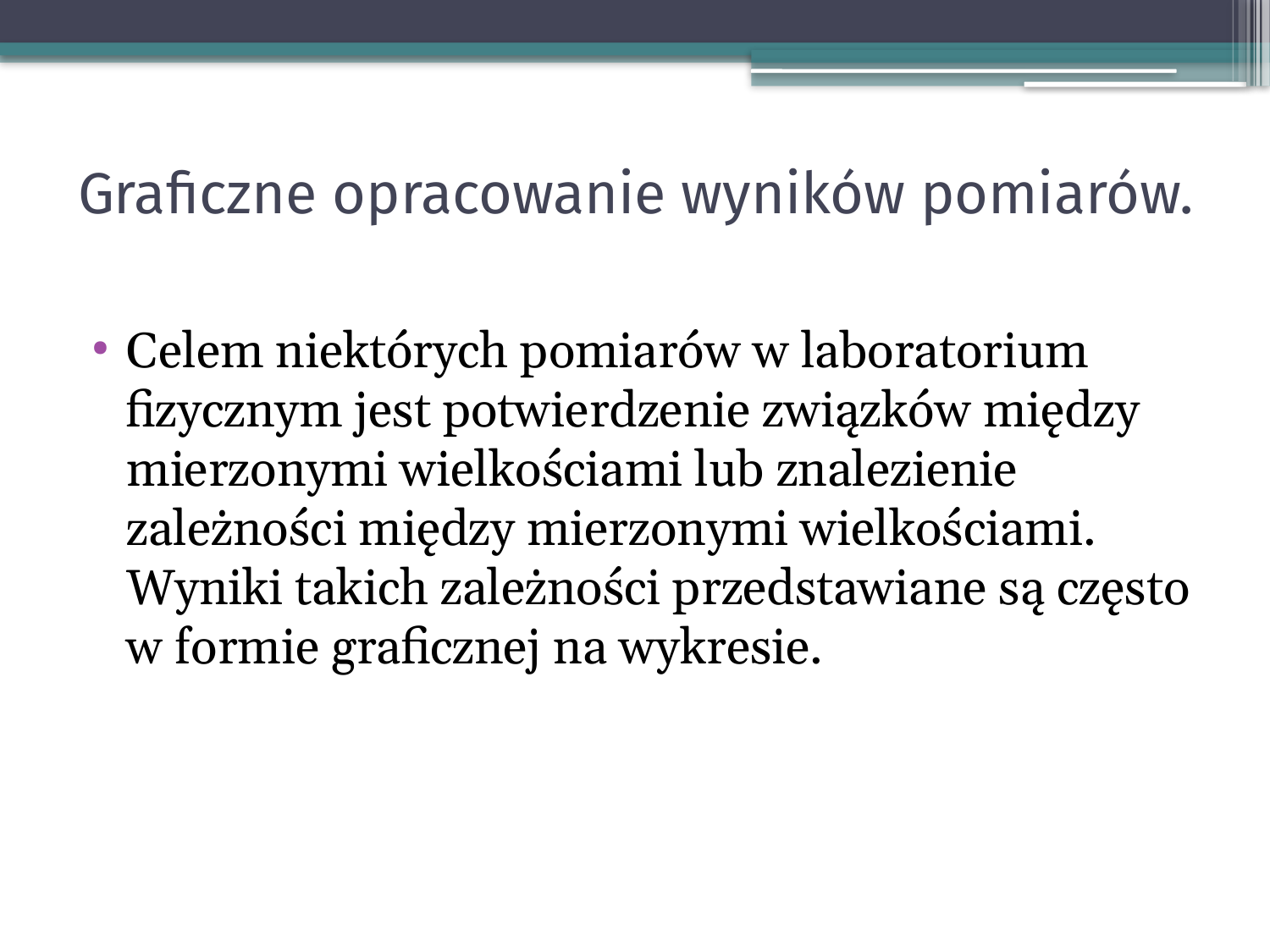

# Graficzne opracowanie wyników pomiarów.
Celem niektórych pomiarów w laboratorium fizycznym jest potwierdzenie związków między mierzonymi wielkościami lub znalezienie zależności między mierzonymi wielkościami. Wyniki takich zależności przedstawiane są często w formie graficznej na wykresie.